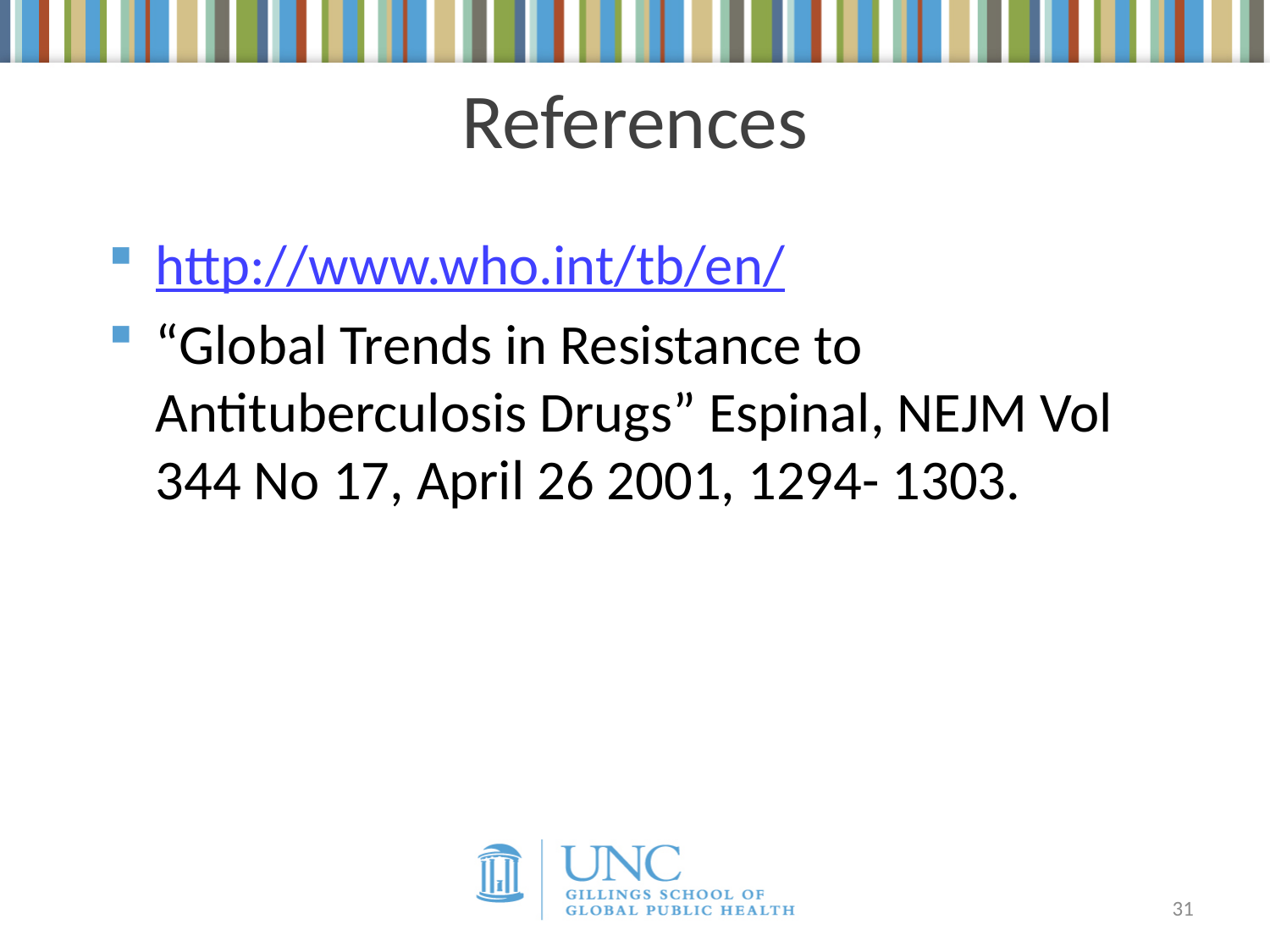

# References
http://www.who.int/tb/en/
“Global Trends in Resistance to Antituberculosis Drugs” Espinal, NEJM Vol 344 No 17, April 26 2001, 1294- 1303.

31